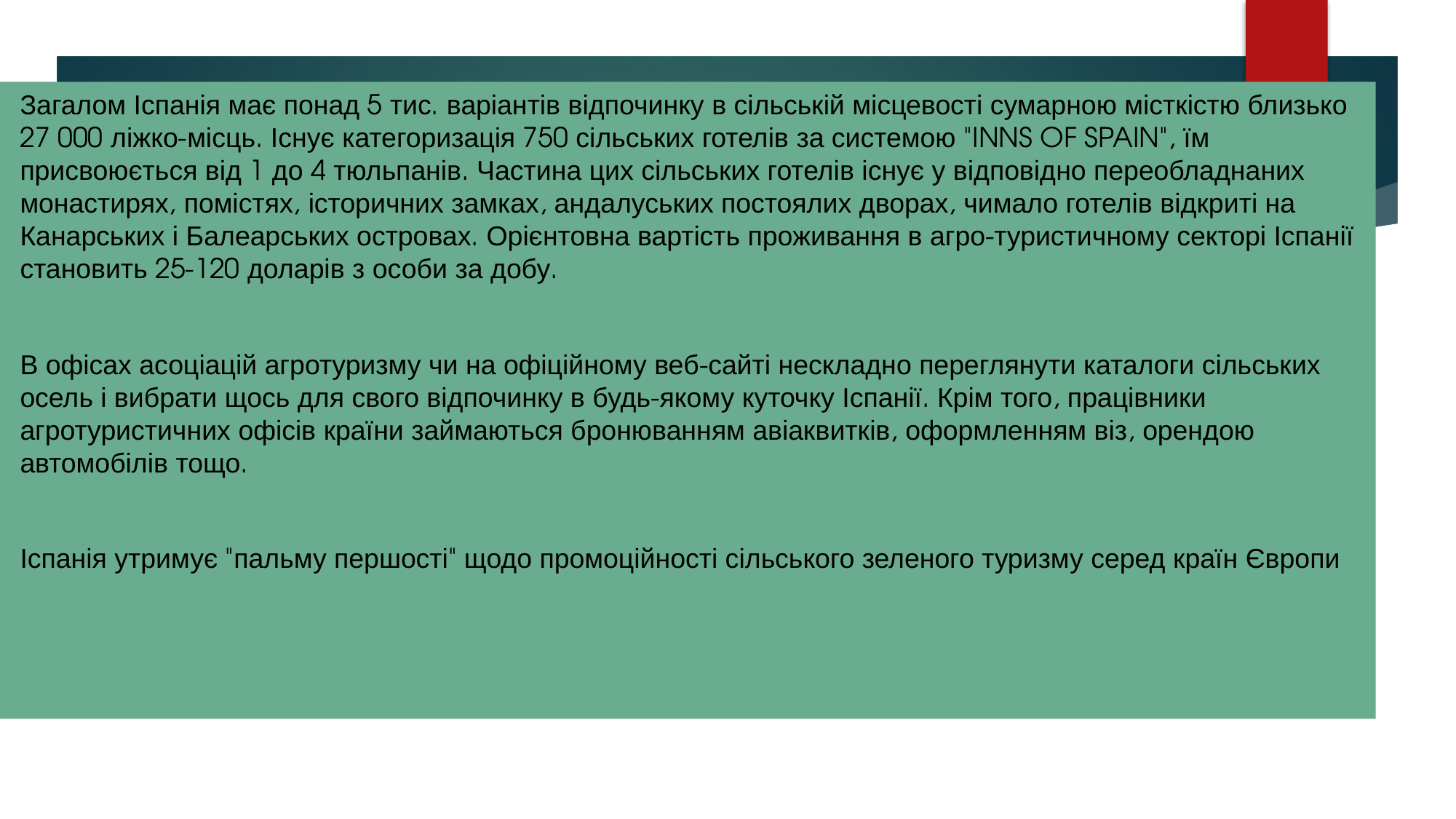

Загалом Іспанія має понад 5 тис. варіантів відпочинку в сільській місцевості сумарною місткістю близько 27 000 ліжко-місць. Існує категоризація 750 сільських готелів за системою "INNS OF SPAIN", їм присвоюється від 1 до 4 тюльпанів. Частина цих сільських готелів існує у відповідно переобладнаних монастирях, помістях, історичних замках, андалуських постоялих дворах, чимало готелів відкриті на Канарських і Балеарських островах. Орієнтовна вартість проживання в агро-туристичному секторі Іспанії становить 25-120 доларів з особи за добу.

В офісах асоціацій агротуризму чи на офіційному веб-сайті нескладно переглянути каталоги сільських осель і вибрати щось для свого відпочинку в будь-якому куточку Іспанії. Крім того, працівники агротуристичних офісів країни займаються бронюванням авіаквитків, оформленням віз, орендою автомобілів тощо.

Іспанія утримує "пальму першості" щодо промоційності сільського зеленого туризму серед країн Європи